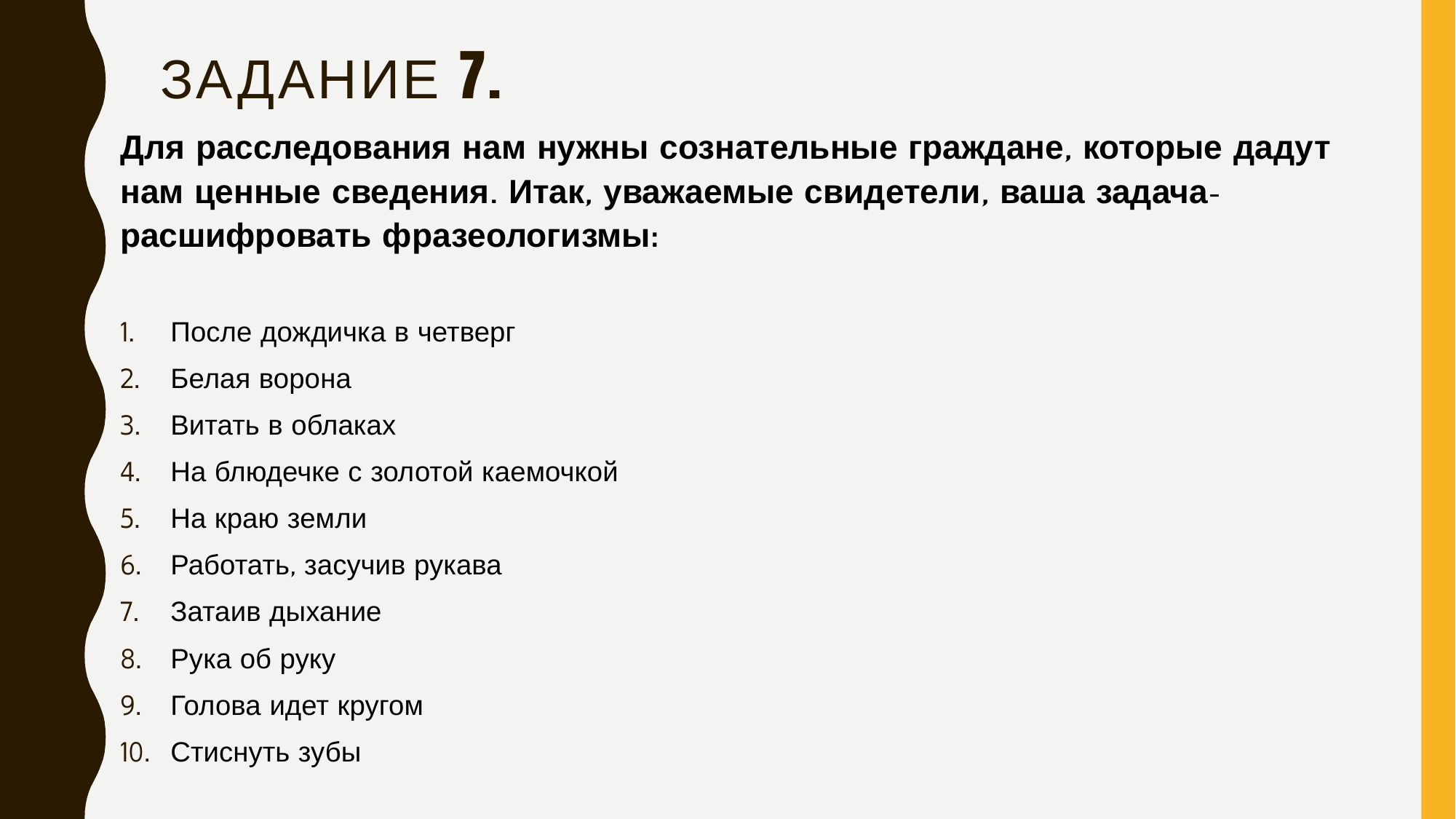

# Задание 7.
Для расследования нам нужны сознательные граждане, которые дадут нам ценные сведения. Итак, уважаемые свидетели, ваша задача- расшифровать фразеологизмы:

После дождичка в четверг
Белая ворона
Витать в облаках
На блюдечке с золотой каемочкой
На краю земли
Работать, засучив рукава
Затаив дыхание
Рука об руку
Голова идет кругом
Стиснуть зубы